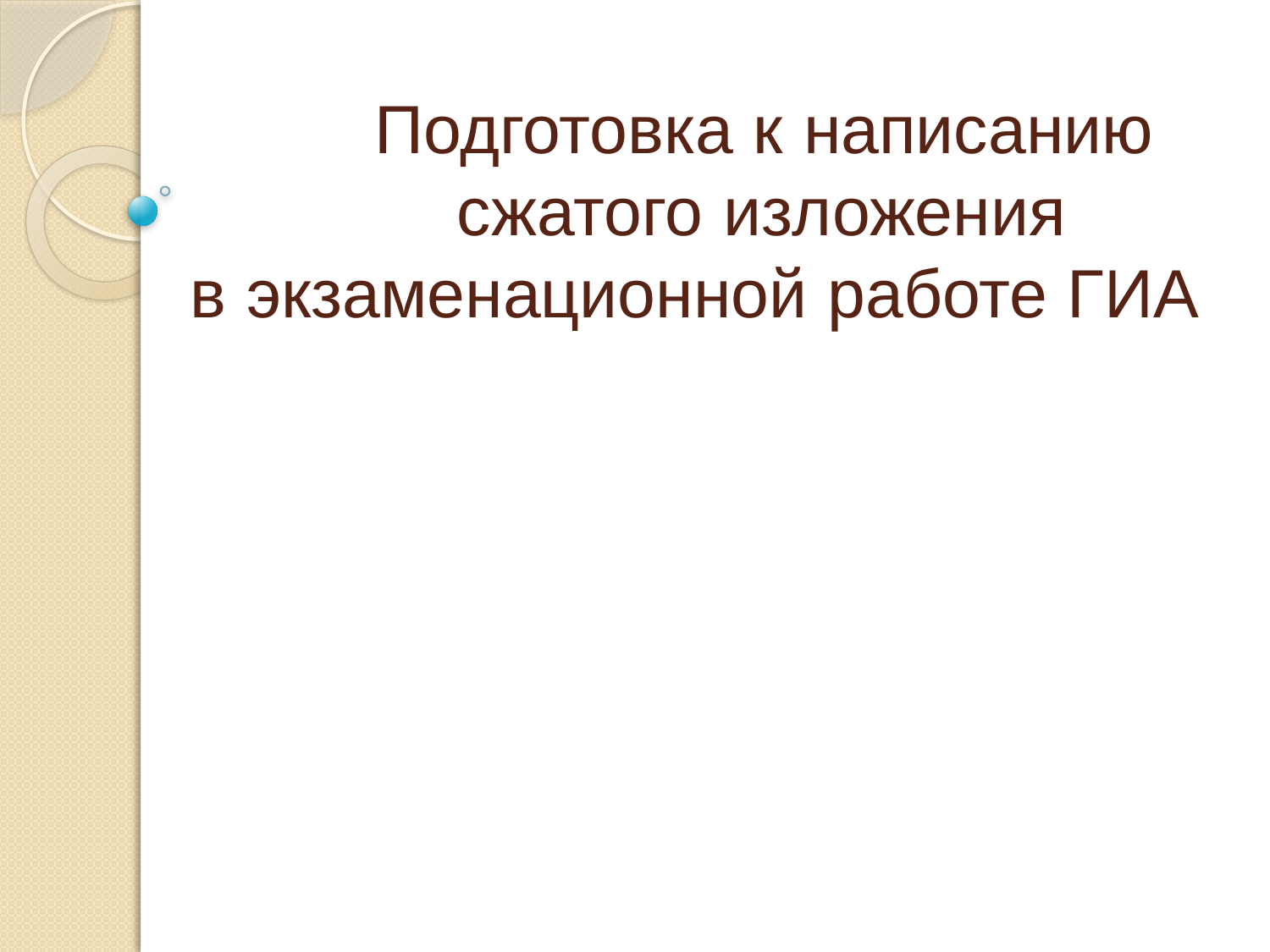

# Подготовка к написанию сжатого изложения в экзаменационной работе ГИА